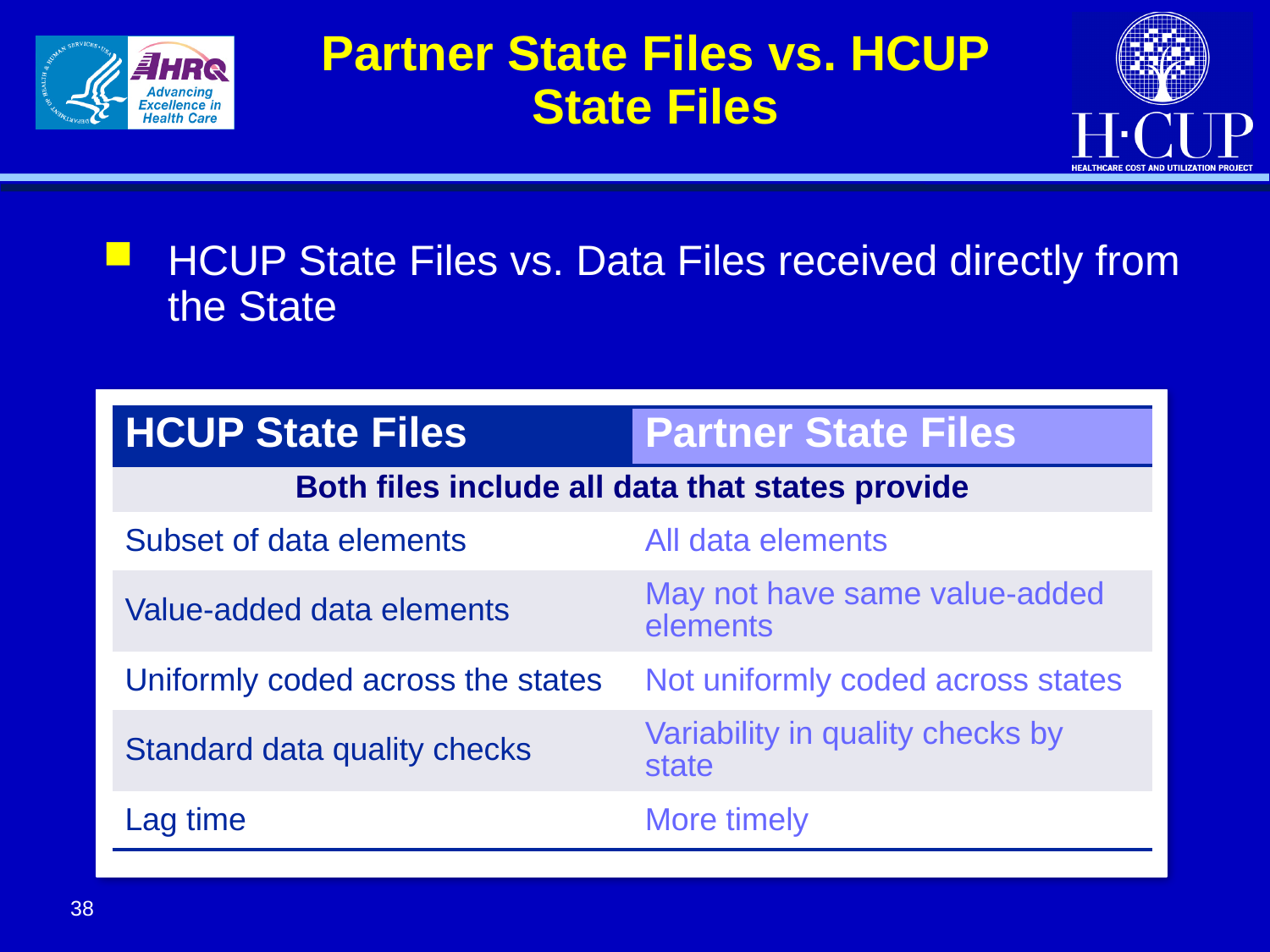

Partner State Files vs. HCUP State Files
HCUP State Files vs. Data Files received directly from the State

| HCUP State Files | Partner State Files |
| --- | --- |
| Both files include all data that states provide |  |
| Subset of data elements | All data elements |
| Value-added data elements | May not have same value-added elements |
| Uniformly coded across the states | Not uniformly coded across states |
| Standard data quality checks | Variability in quality checks by state |
| Lag time | More timely |
38